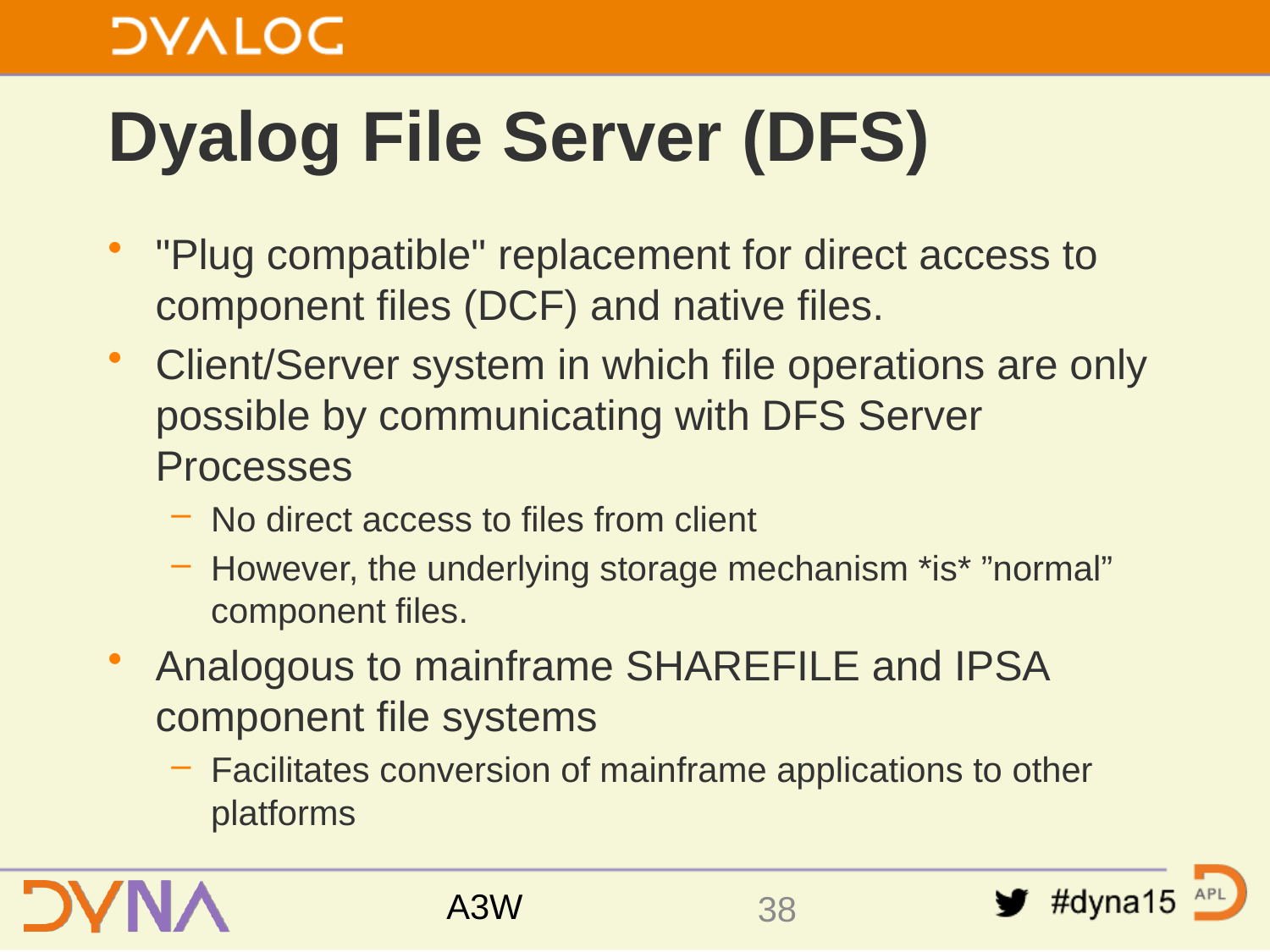

# Dyalog File Server (DFS)
"Plug compatible" replacement for direct access to component files (DCF) and native files.
Client/Server system in which file operations are only possible by communicating with DFS Server Processes
No direct access to files from client
However, the underlying storage mechanism *is* ”normal” component files.
Analogous to mainframe SHAREFILE and IPSA component file systems
Facilitates conversion of mainframe applications to other platforms
38
A3W